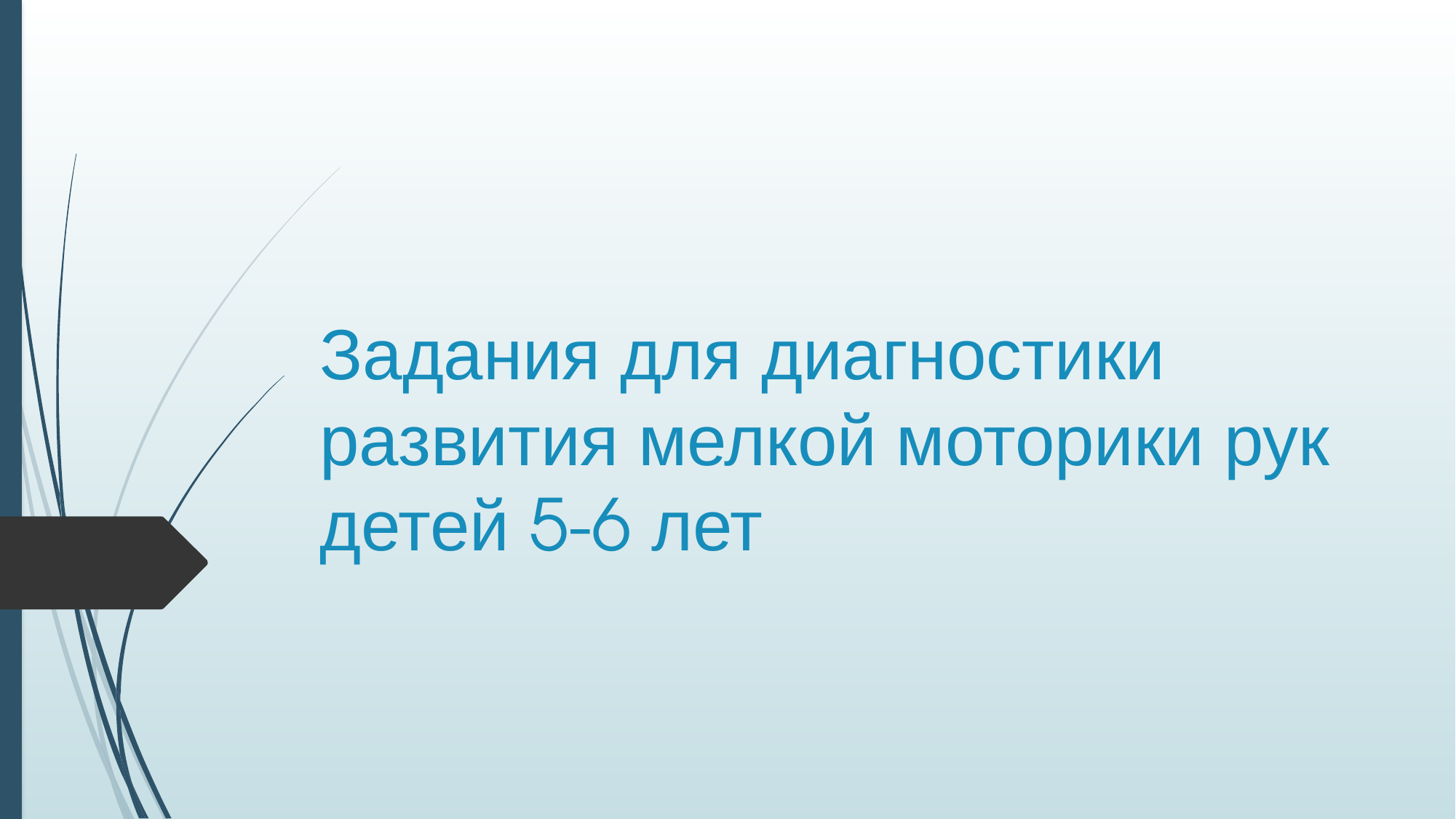

# Задания для диагностики развития мелкой моторики рук детей 5-6 лет